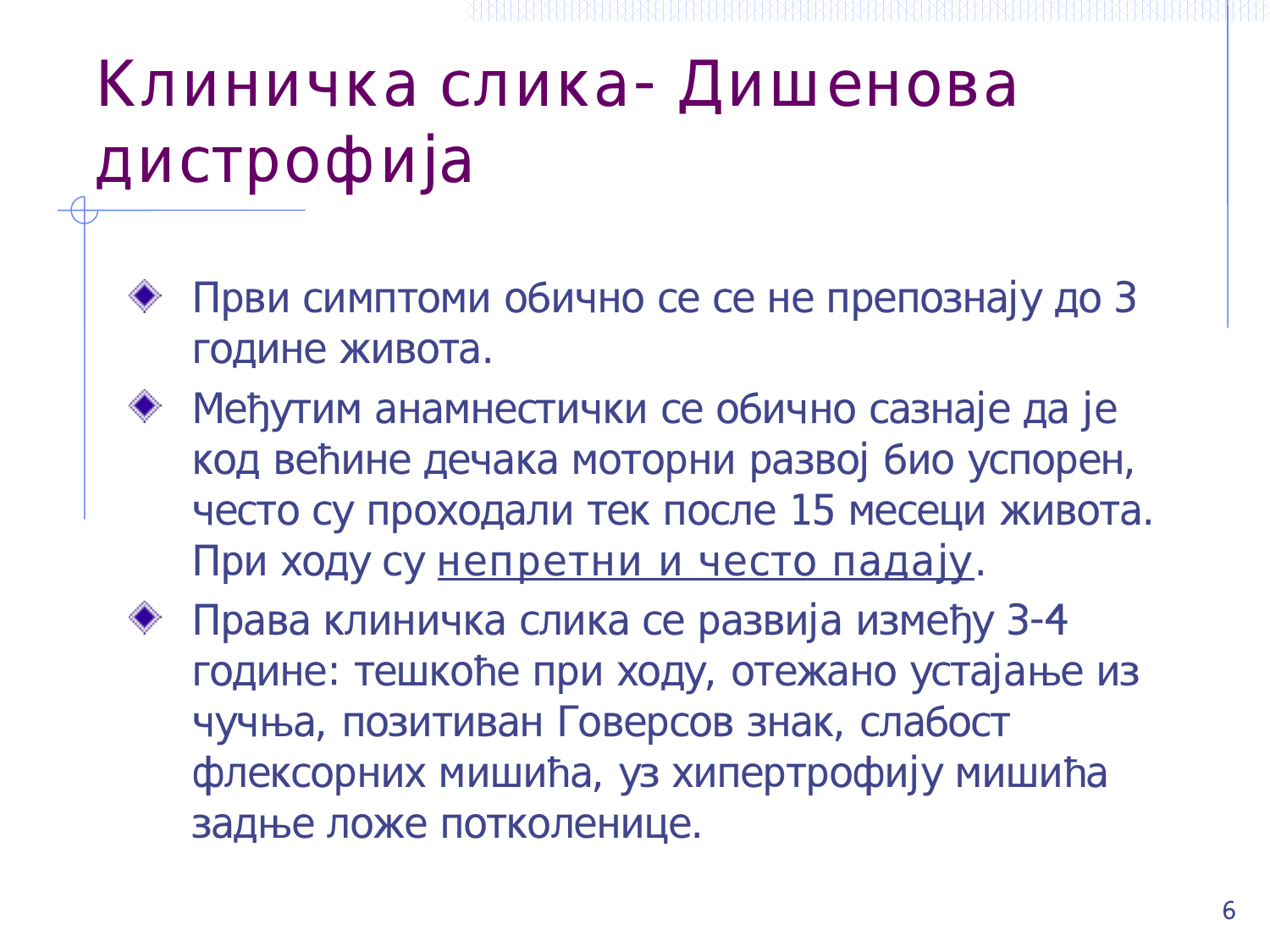

# Клиничка слика- Дишенова дистрофија
Први симптоми обично се се не препознају до 3 године живота.
Међутим анамнестички се обично сазнаје да је код већине дечака моторни развој био успорен, често су проходали тек после 15 месеци живота. При ходу су непретни и често падају.
Права клиничка слика се развија између 3-4 године: тешкоће при ходу, отежано устајање из чучња, позитиван Говерсов знак, слабост флексорних мишића, уз хипертрофију мишића задње ложе потколенице.

6